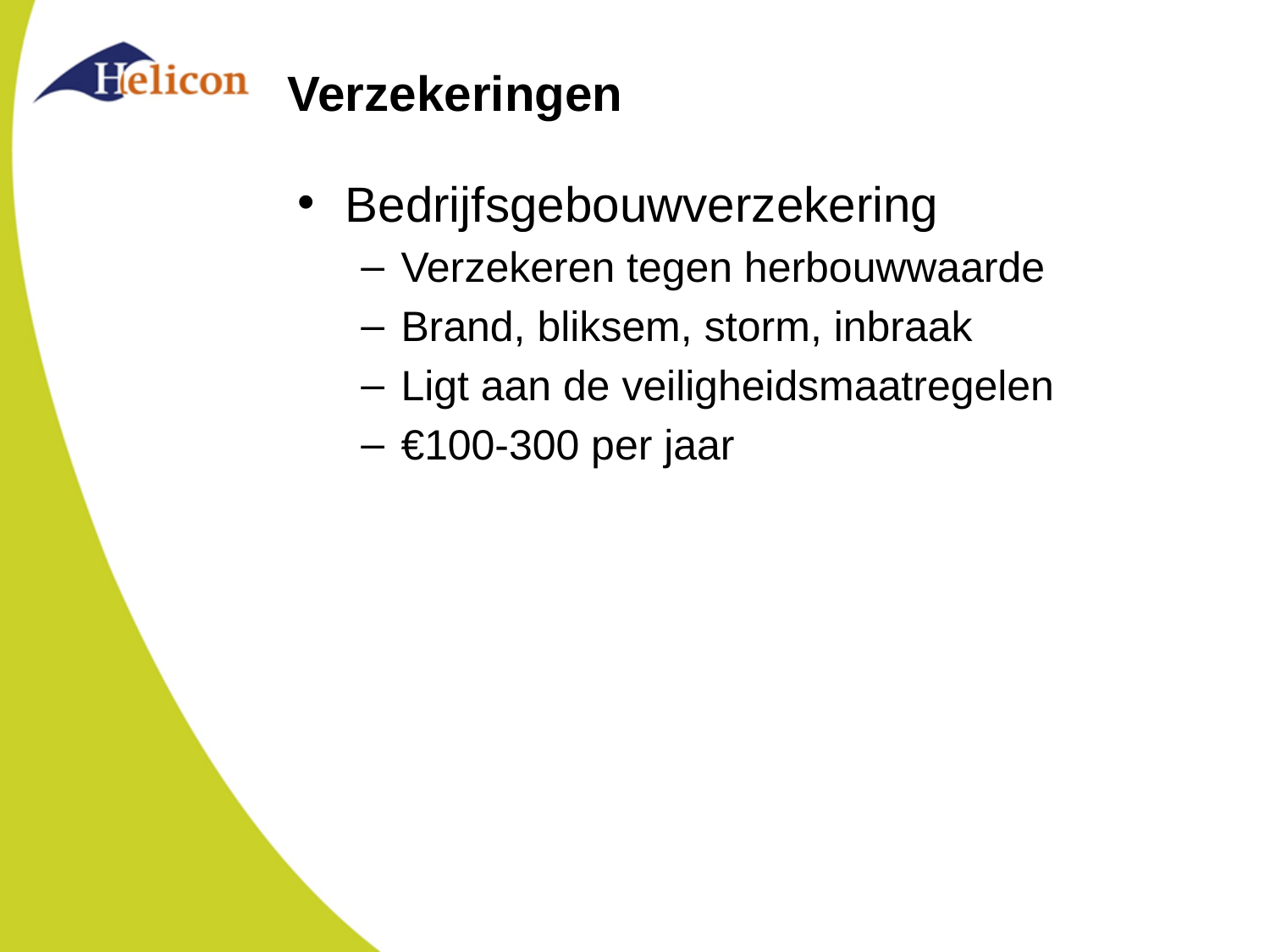

# Verzekeringen
Bedrijfsgebouwverzekering
Verzekeren tegen herbouwwaarde
Brand, bliksem, storm, inbraak
Ligt aan de veiligheidsmaatregelen
€100-300 per jaar